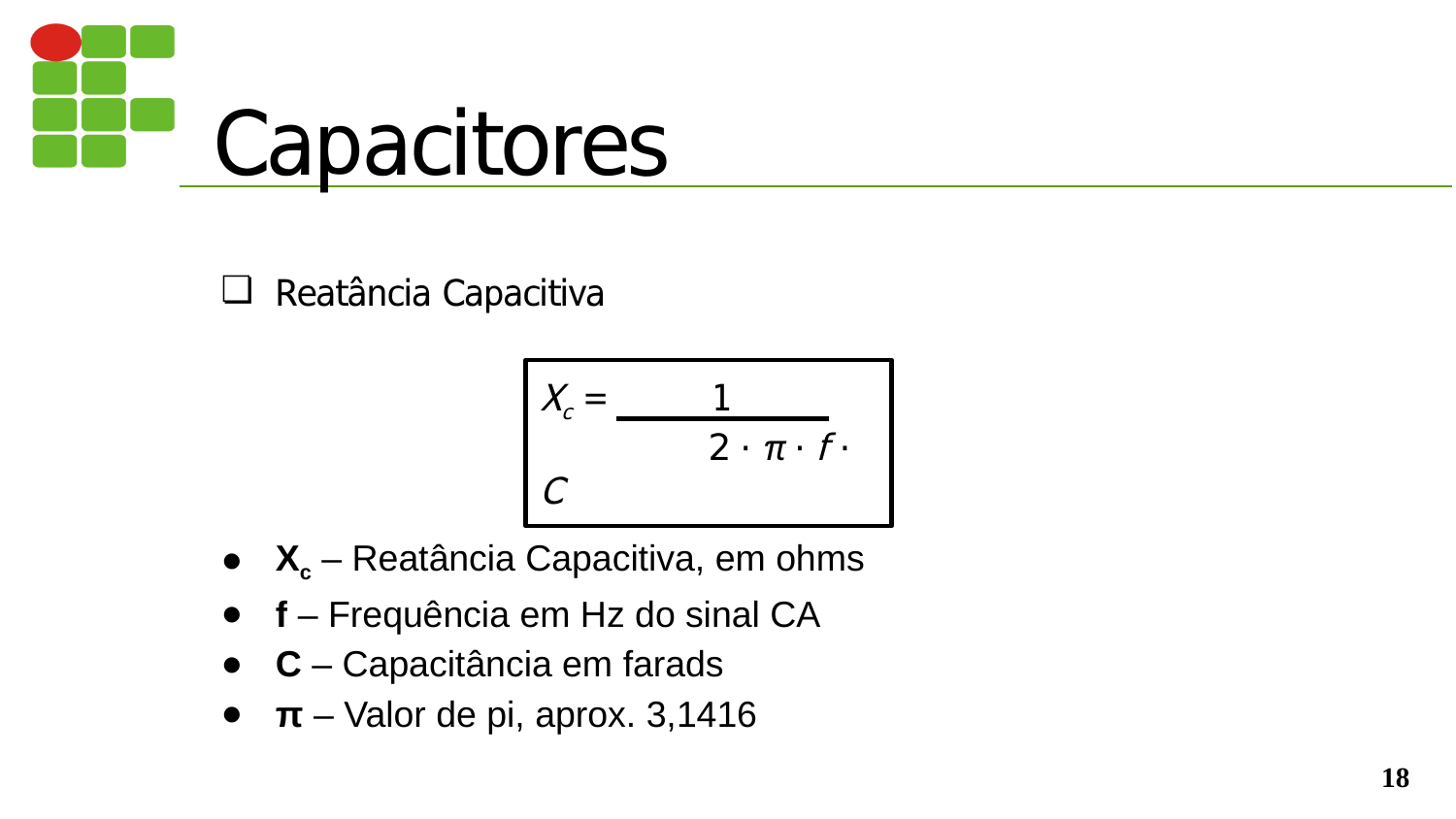

# Capacitores
Reatância Capacitiva
Xc =         1
	  2 ∙ π ∙ f ∙ C

Xc – Reatância Capacitiva, em ohms
f – Frequência em Hz do sinal CA
C – Capacitância em farads
π – Valor de pi, aprox. 3,1416

18